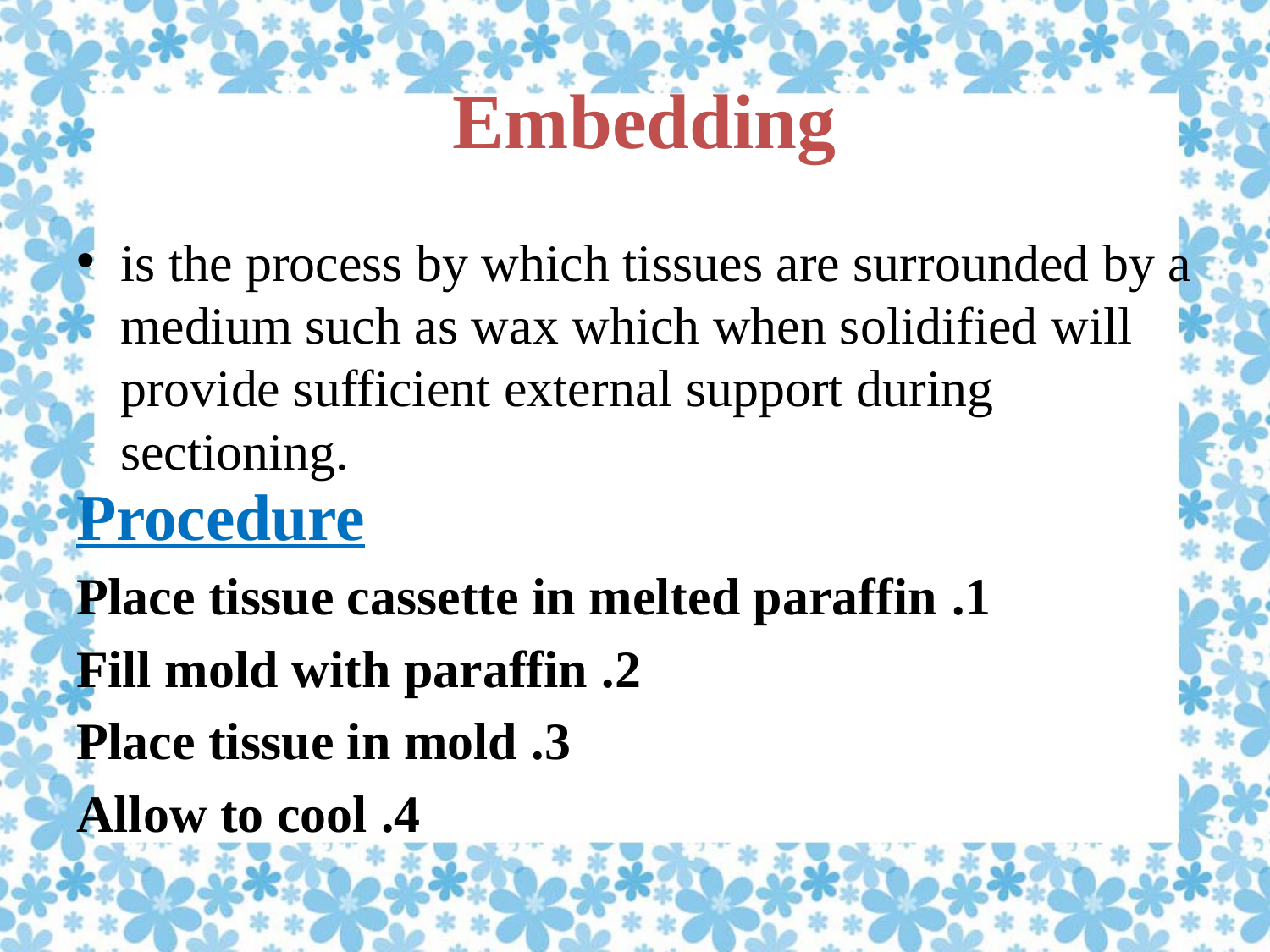

# Embedding
is the process by which tissues are surrounded by a medium such as wax which when solidified will provide sufficient external support during sectioning.
Procedure
   1. Place tissue cassette in melted paraffin
   2. Fill mold with paraffin
   3. Place tissue in mold
   4. Allow to cool